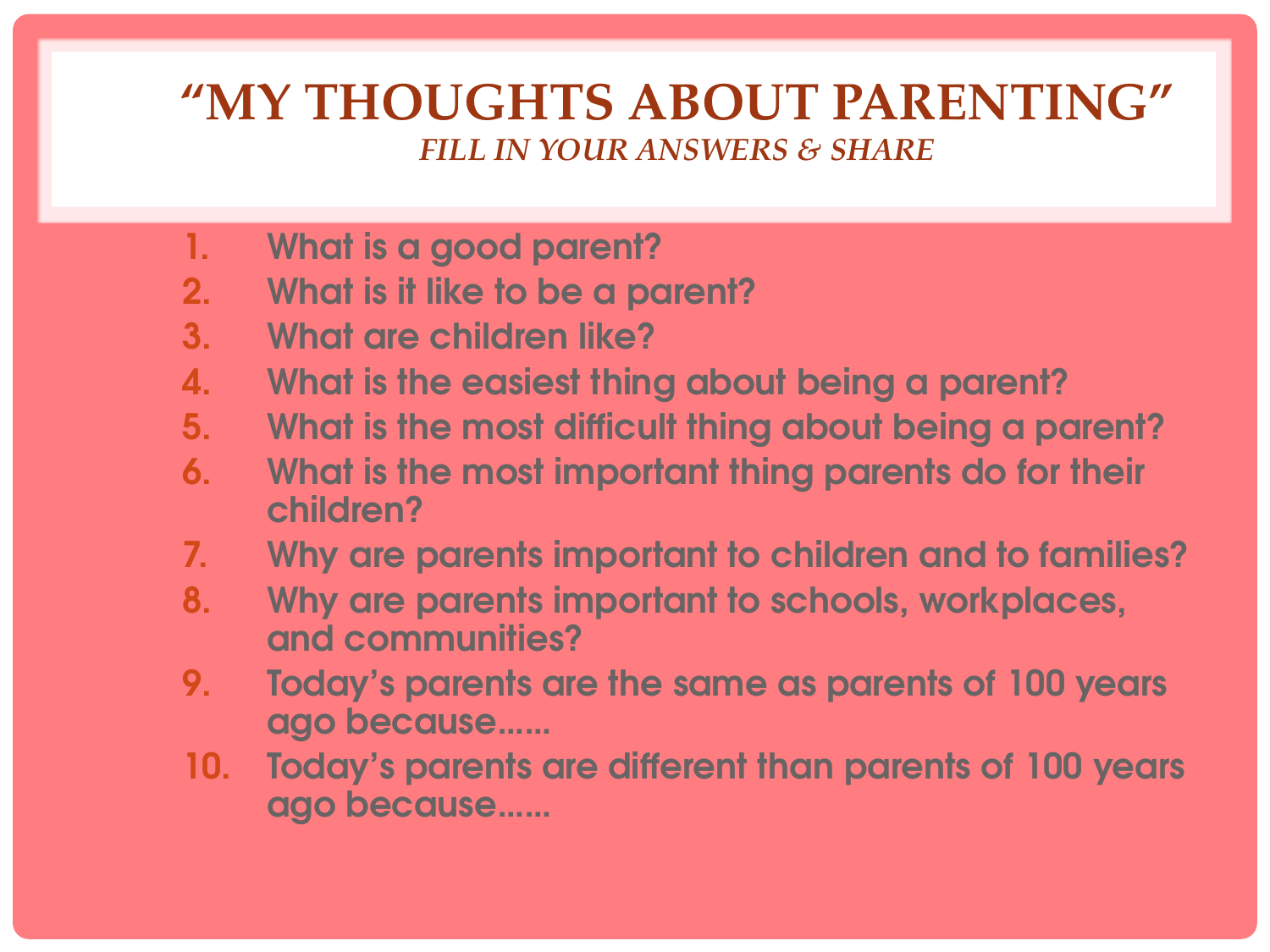

# “My Thoughts About Parenting” Fill in your answers & share
What is a good parent?
What is it like to be a parent?
What are children like?
What is the easiest thing about being a parent?
What is the most difficult thing about being a parent?
What is the most important thing parents do for their children?
Why are parents important to children and to families?
Why are parents important to schools, workplaces, and communities?
Today’s parents are the same as parents of 100 years ago because……
Today’s parents are different than parents of 100 years ago because……